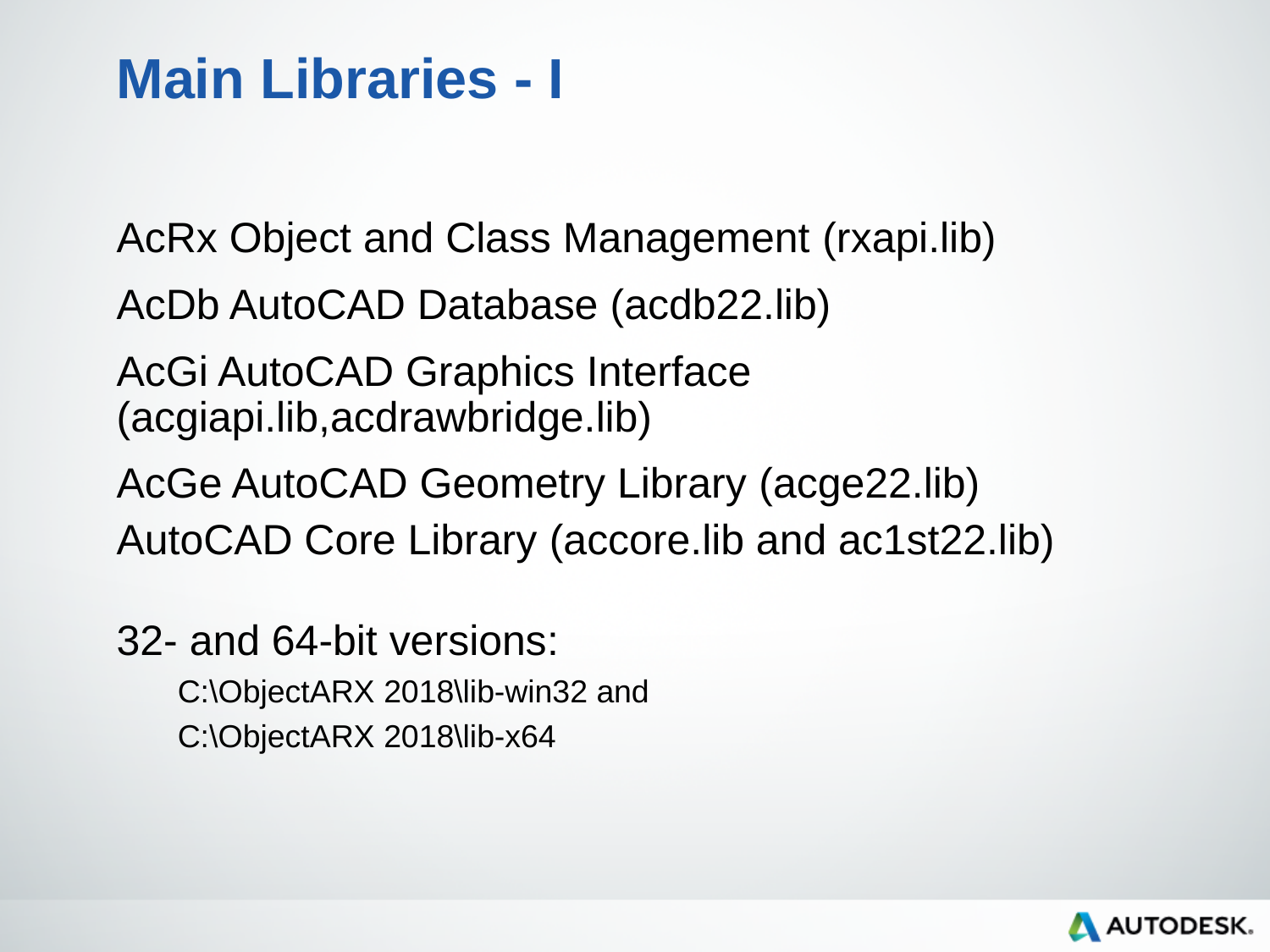

# Main Libraries - I
AcRx Object and Class Management (rxapi.lib)
AcDb AutoCAD Database (acdb22.lib)
AcGi AutoCAD Graphics Interface (acgiapi.lib,acdrawbridge.lib)
AcGe AutoCAD Geometry Library (acge22.lib)
AutoCAD Core Library (accore.lib and ac1st22.lib)

32- and 64-bit versions:
C:\ObjectARX 2018\lib-win32 and
C:\ObjectARX 2018\lib-x64